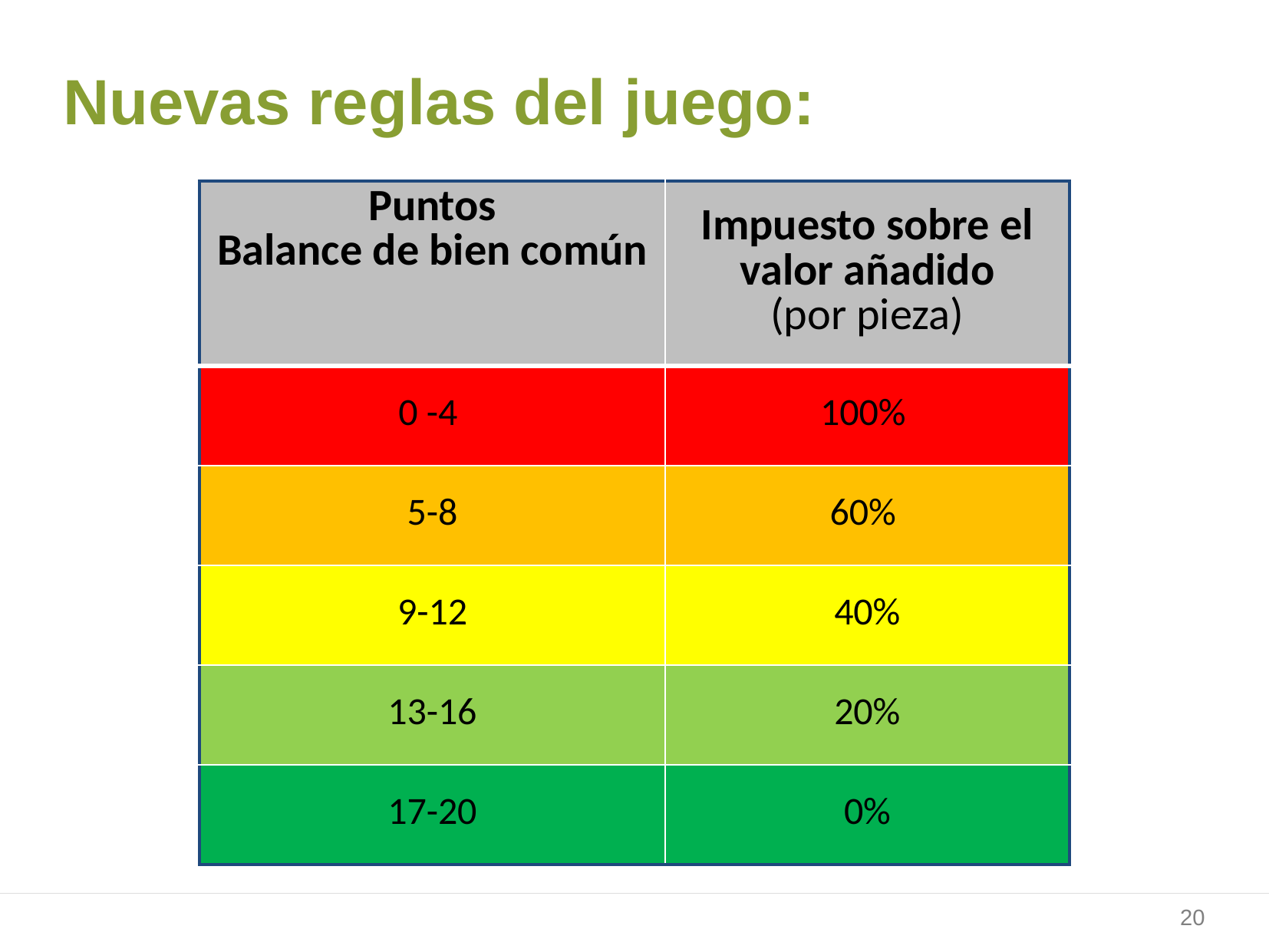

20
# Nuevas reglas del juego:
| Puntos Balance de bien común | Impuesto sobre el valor añadido (por pieza) |
| --- | --- |
| 0 -4 | 100% |
| 5-8 | 60% |
| 9-12 | 40% |
| 13-16 | 20% |
| 17-20 | 0% |